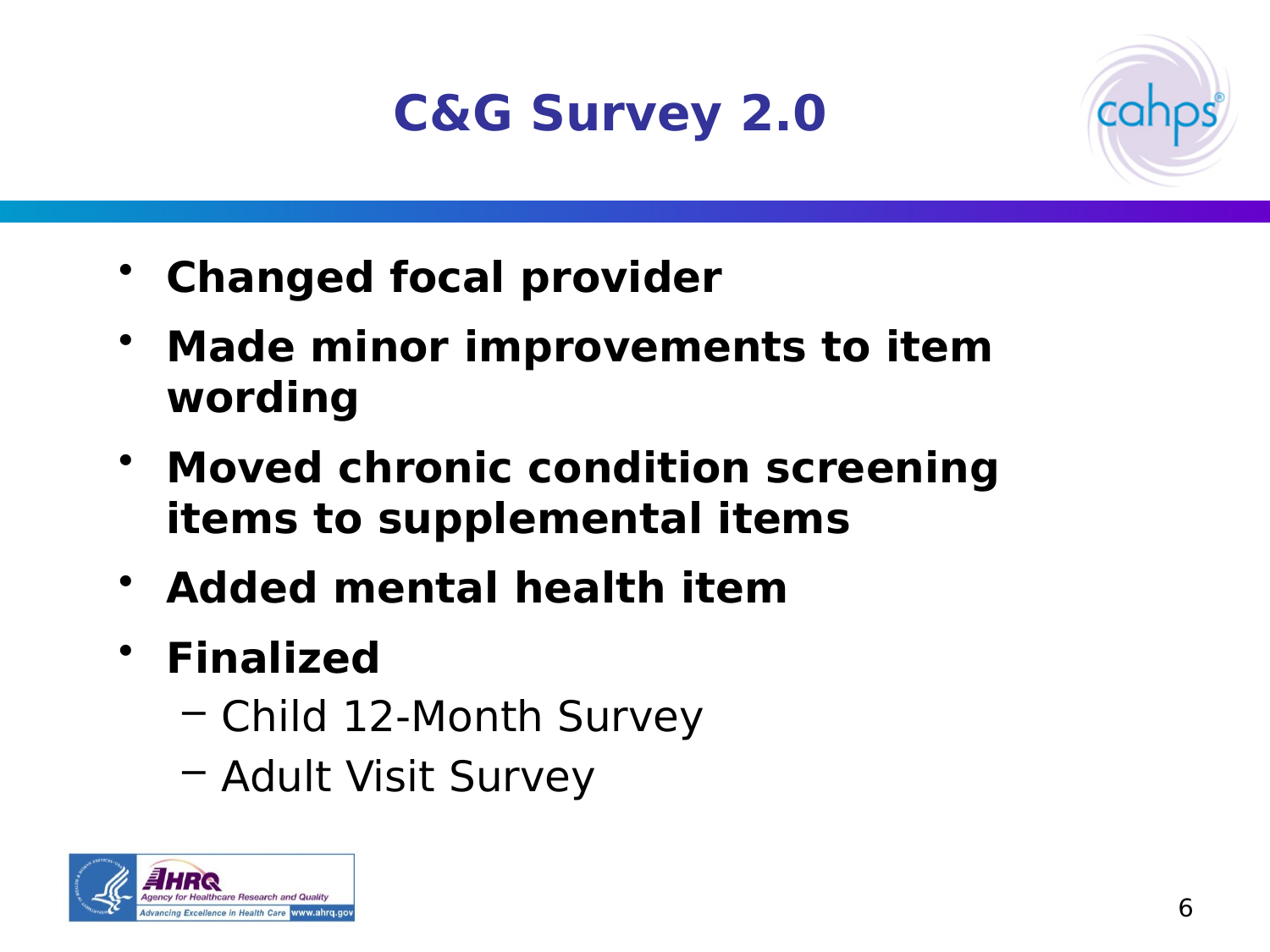

# C&G Survey 2.0

Changed focal provider
Made minor improvements to item wording
Moved chronic condition screening items to supplemental items
Added mental health item
Finalized
Child 12-Month Survey
Adult Visit Survey
6